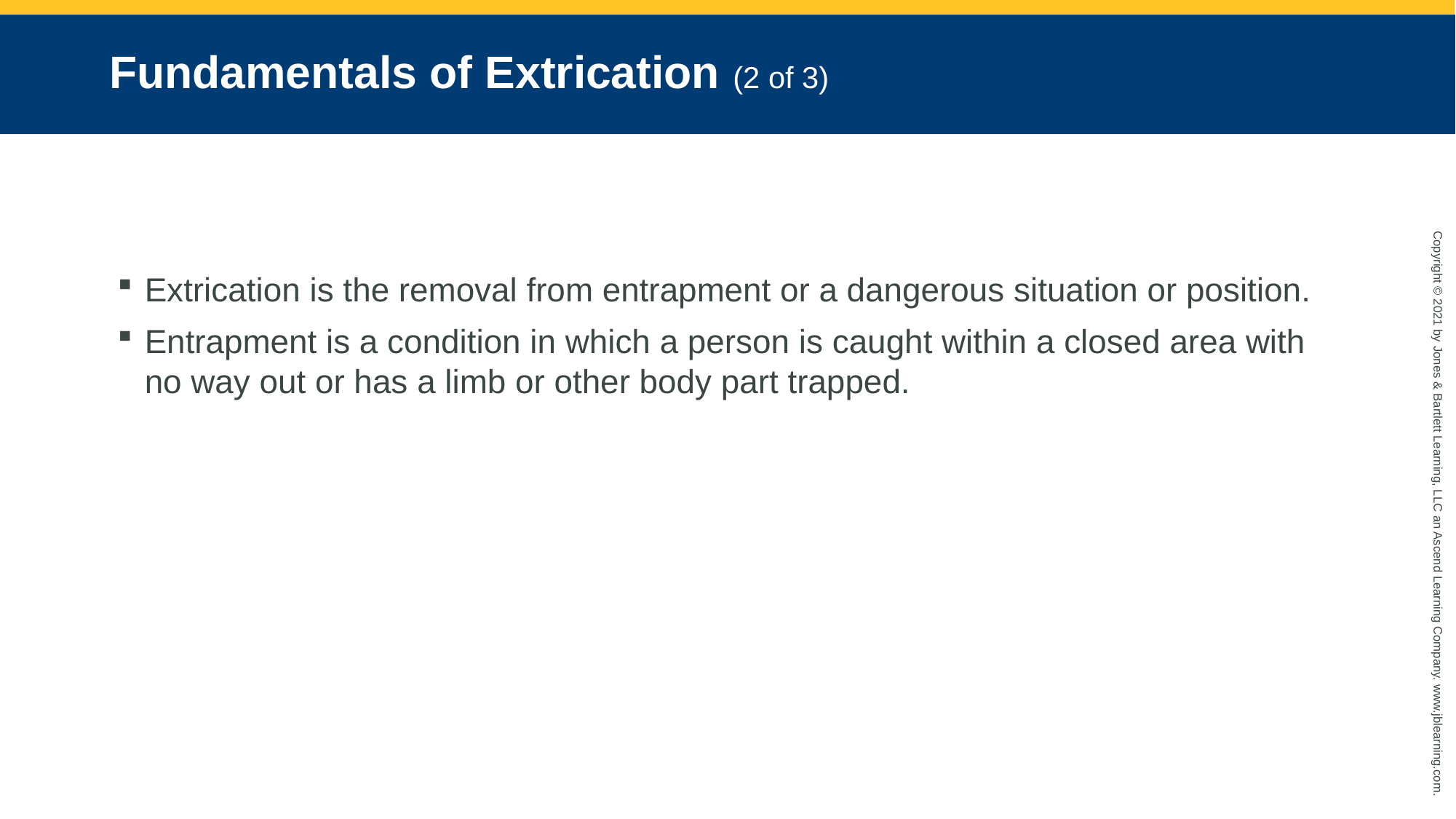

# Fundamentals of Extrication (2 of 3)
Extrication is the removal from entrapment or a dangerous situation or position.
Entrapment is a condition in which a person is caught within a closed area with no way out or has a limb or other body part trapped.